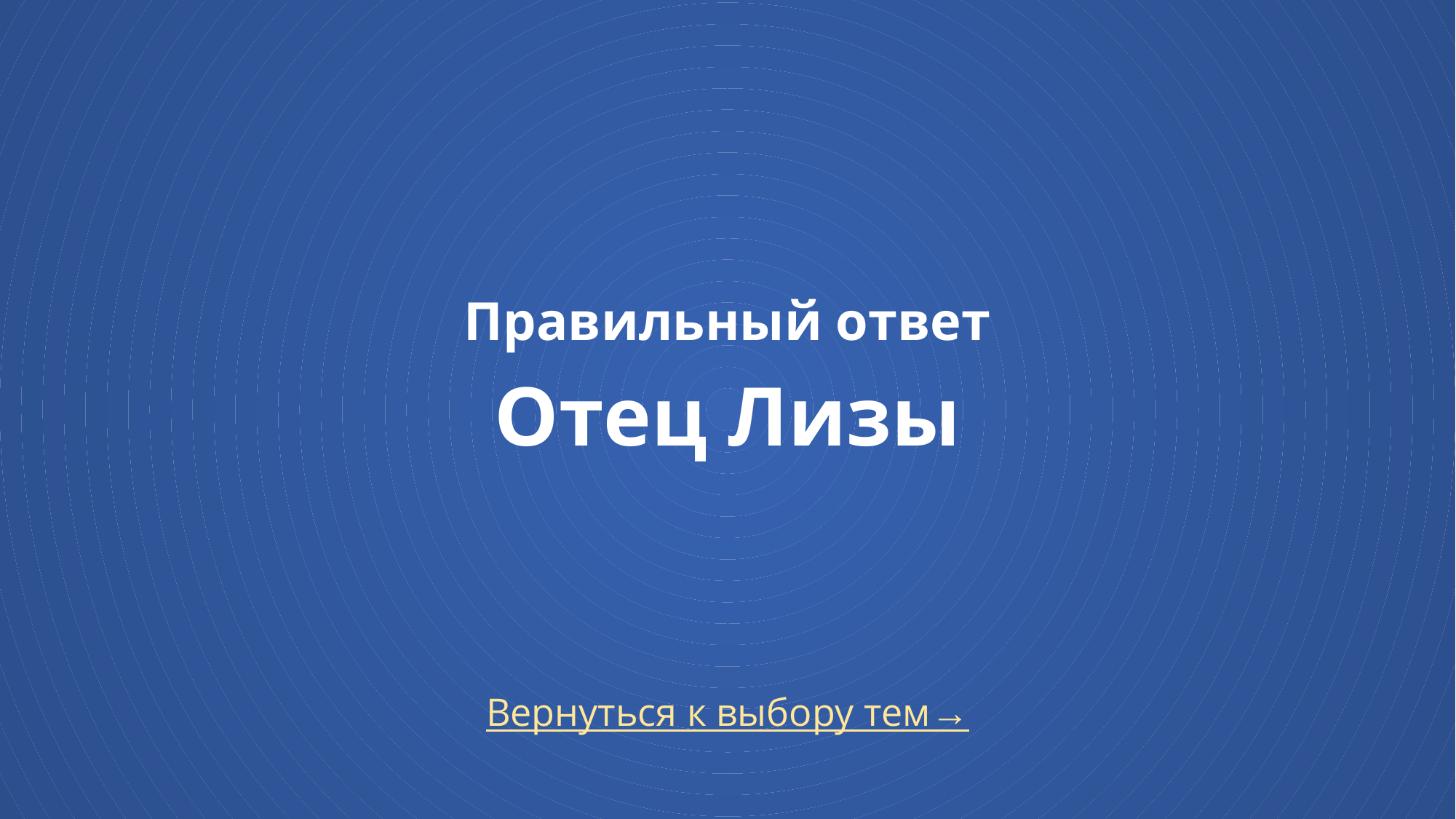

# Правильный ответ Отец Лизы
Вернуться к выбору тем→